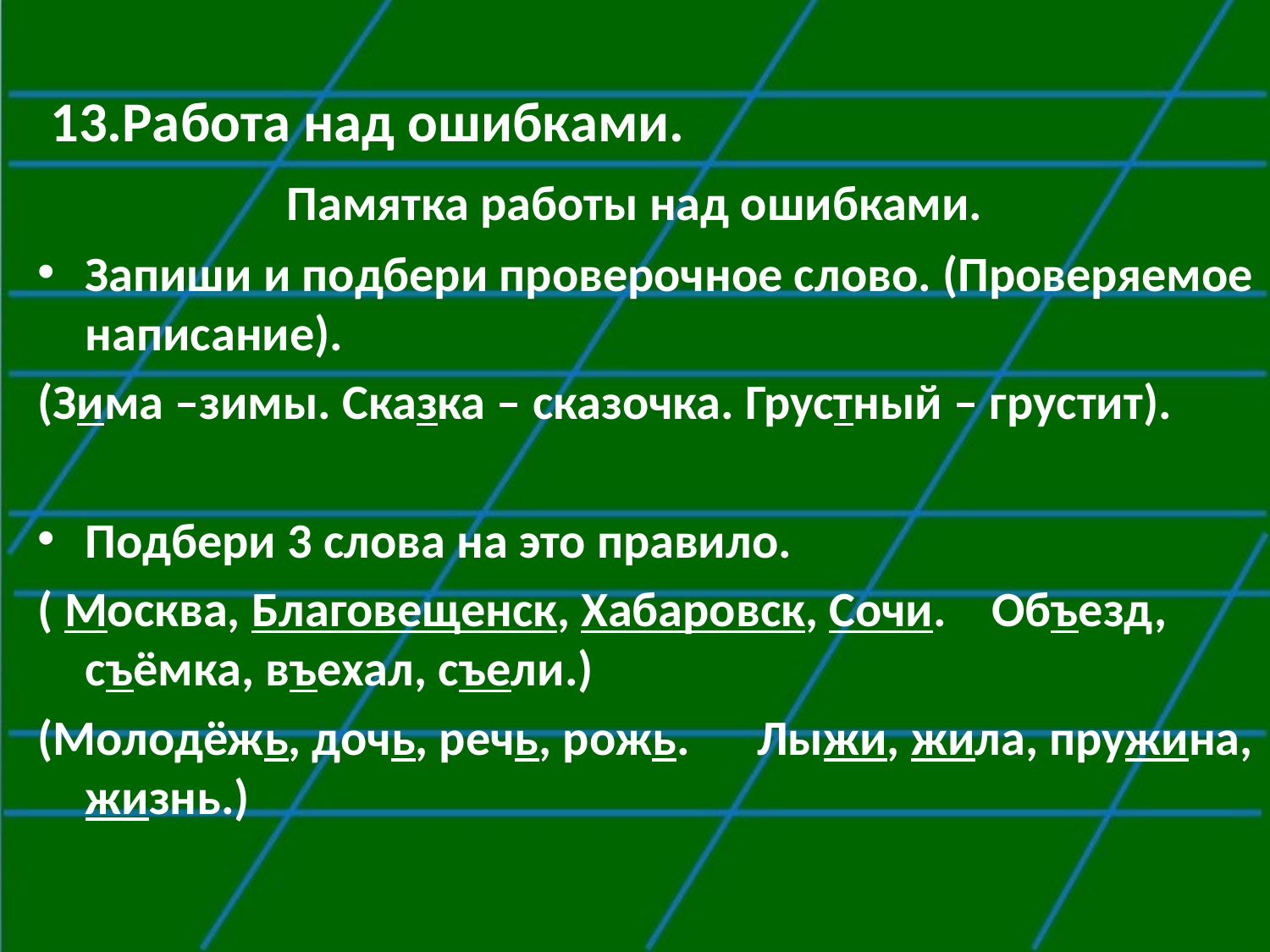

13.Работа над ошибками.
                     Памятка работы над ошибками.
Запиши и подбери проверочное слово. (Проверяемое написание).
(Зима –зимы. Сказка – сказочка. Грустный – грустит).

Подбери 3 слова на это правило.
( Москва, Благовещенск, Хабаровск, Сочи.    Объезд, съёмка, въехал, съели.)
(Молодёжь, дочь, речь, рожь.      Лыжи, жила, пружина, жизнь.)